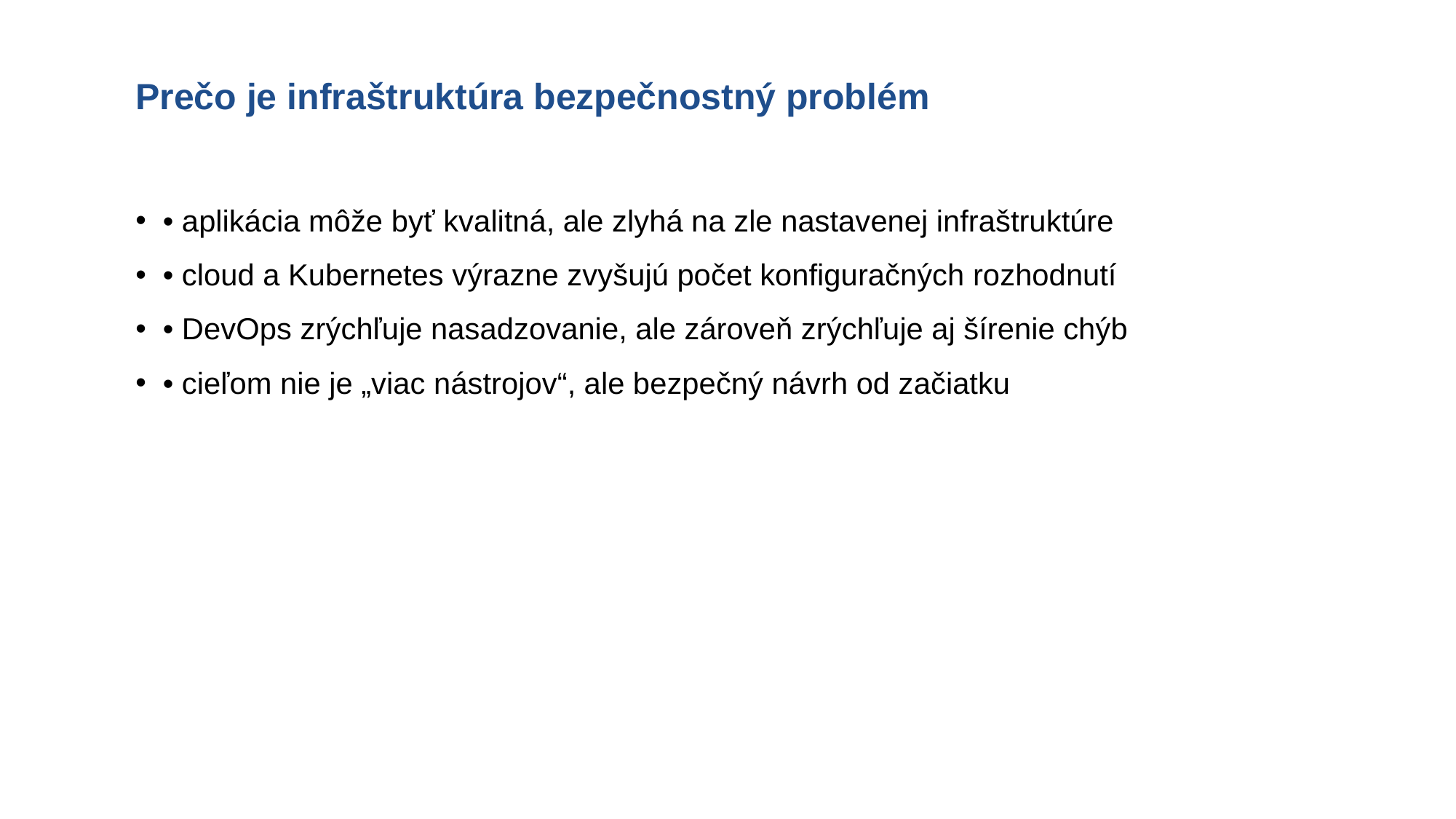

# Prečo je infraštruktúra bezpečnostný problém
• aplikácia môže byť kvalitná, ale zlyhá na zle nastavenej infraštruktúre
• cloud a Kubernetes výrazne zvyšujú počet konfiguračných rozhodnutí
• DevOps zrýchľuje nasadzovanie, ale zároveň zrýchľuje aj šírenie chýb
• cieľom nie je „viac nástrojov“, ale bezpečný návrh od začiatku